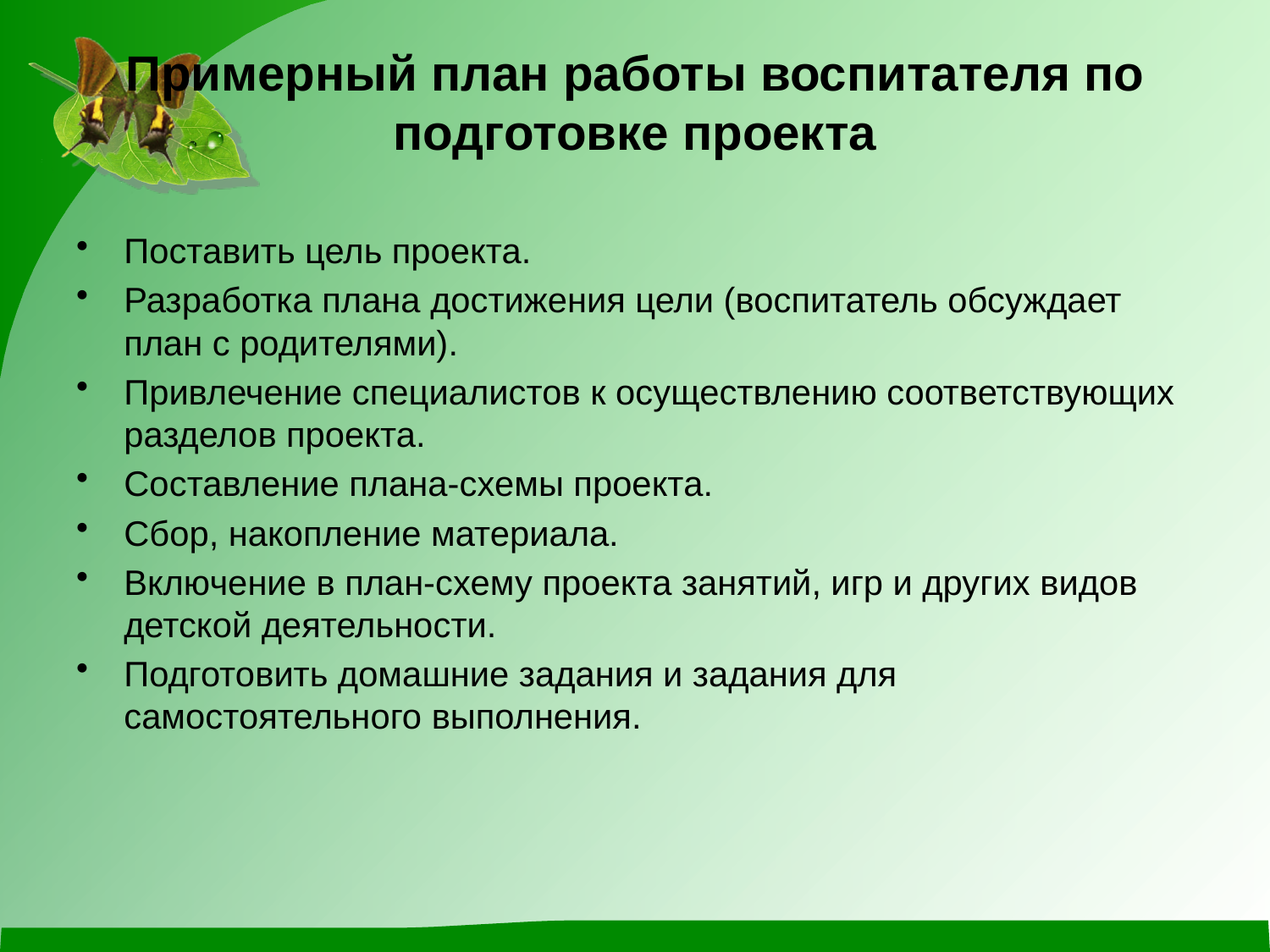

# Примерный план работы воспитателя по подготовке проекта
Поставить цель проекта.
Разработка плана достижения цели (воспитатель обсуждает план с родителями).
Привлечение специалистов к осуществлению соответствующих разделов проекта.
Составление плана-схемы проекта.
Сбор, накопление материала.
Включение в план-схему проекта занятий, игр и других видов детской деятельности.
Подготовить домашние задания и задания для самостоятельного выполнения.